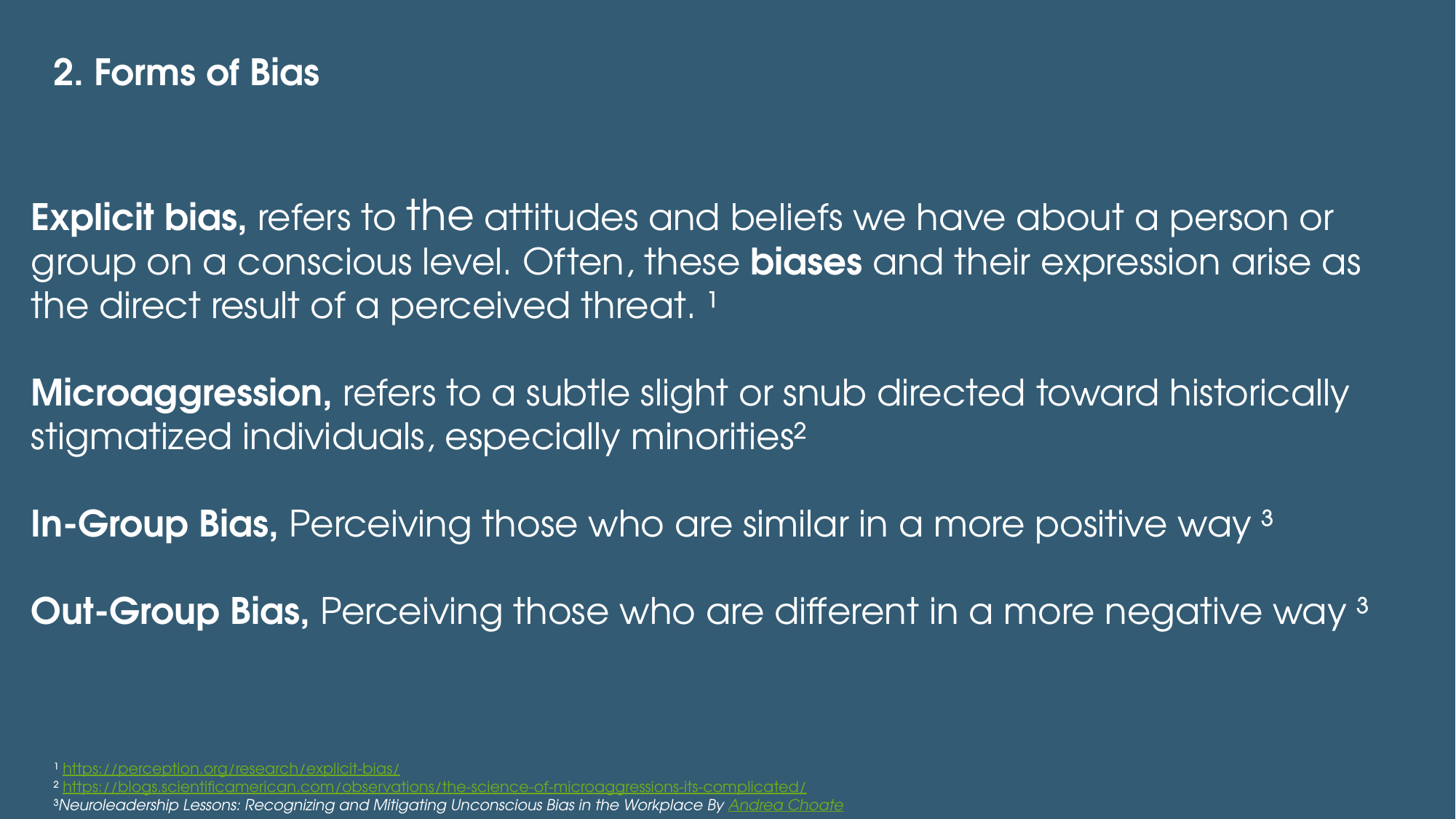

2. Forms of Bias
Explicit bias, refers to the attitudes and beliefs we have about a person or group on a conscious level. Often, these biases and their expression arise as the direct result of a perceived threat. ¹

Microaggression, refers to a subtle slight or snub directed toward historically stigmatized individuals, especially minorities²

In-Group Bias, Perceiving those who are similar in a more positive way ³

Out-Group Bias, Perceiving those who are different in a more negative way ³

5
¹ https://perception.org/research/explicit-bias/
² https://blogs.scientificamerican.com/observations/the-science-of-microaggressions-its-complicated/
³Neuroleadership Lessons: Recognizing and Mitigating Unconscious Bias in the Workplace By Andrea Choate